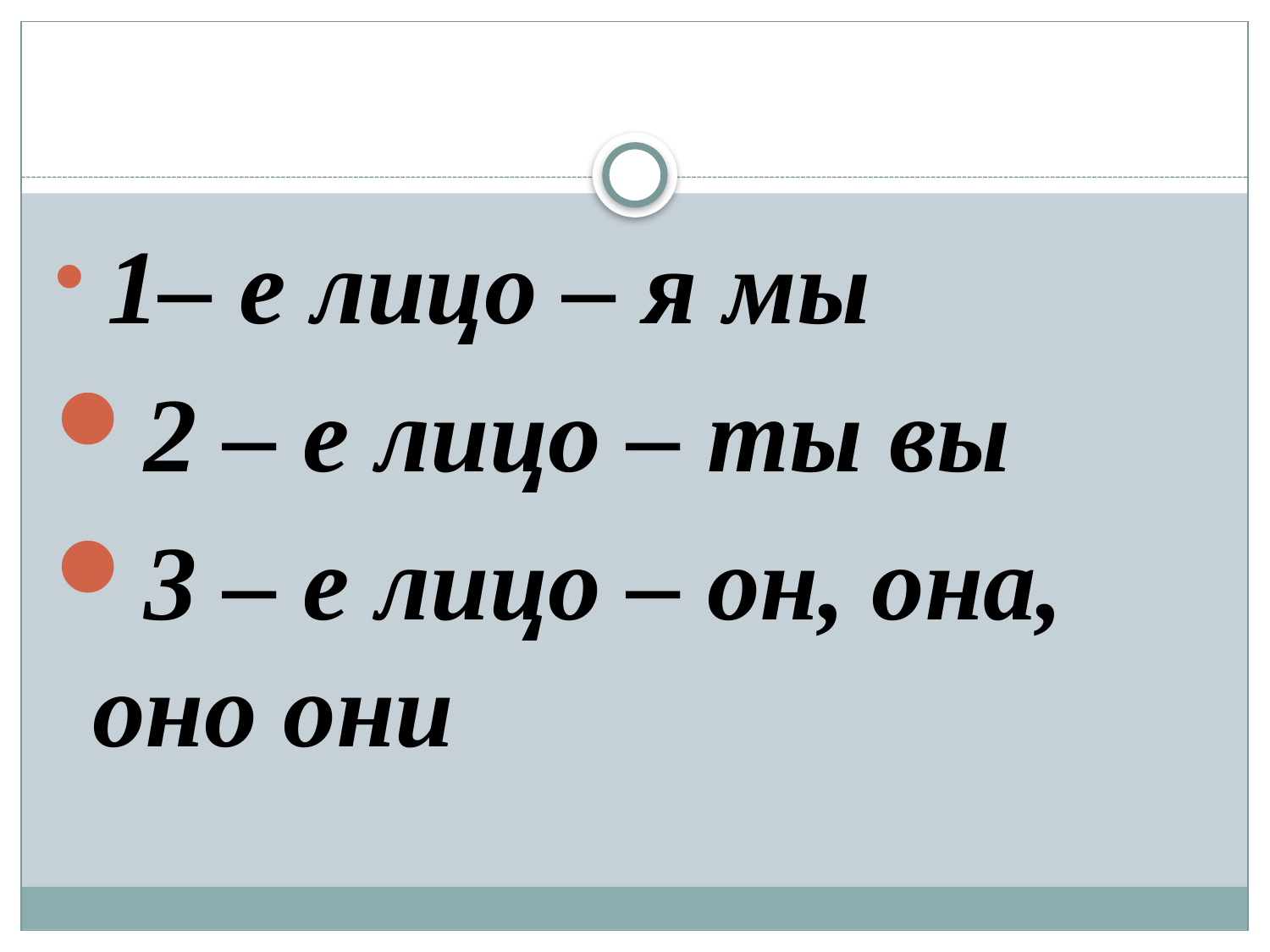

#
 1– е лицо – я мы
2 – е лицо – ты вы
3 – е лицо – он, она, оно они